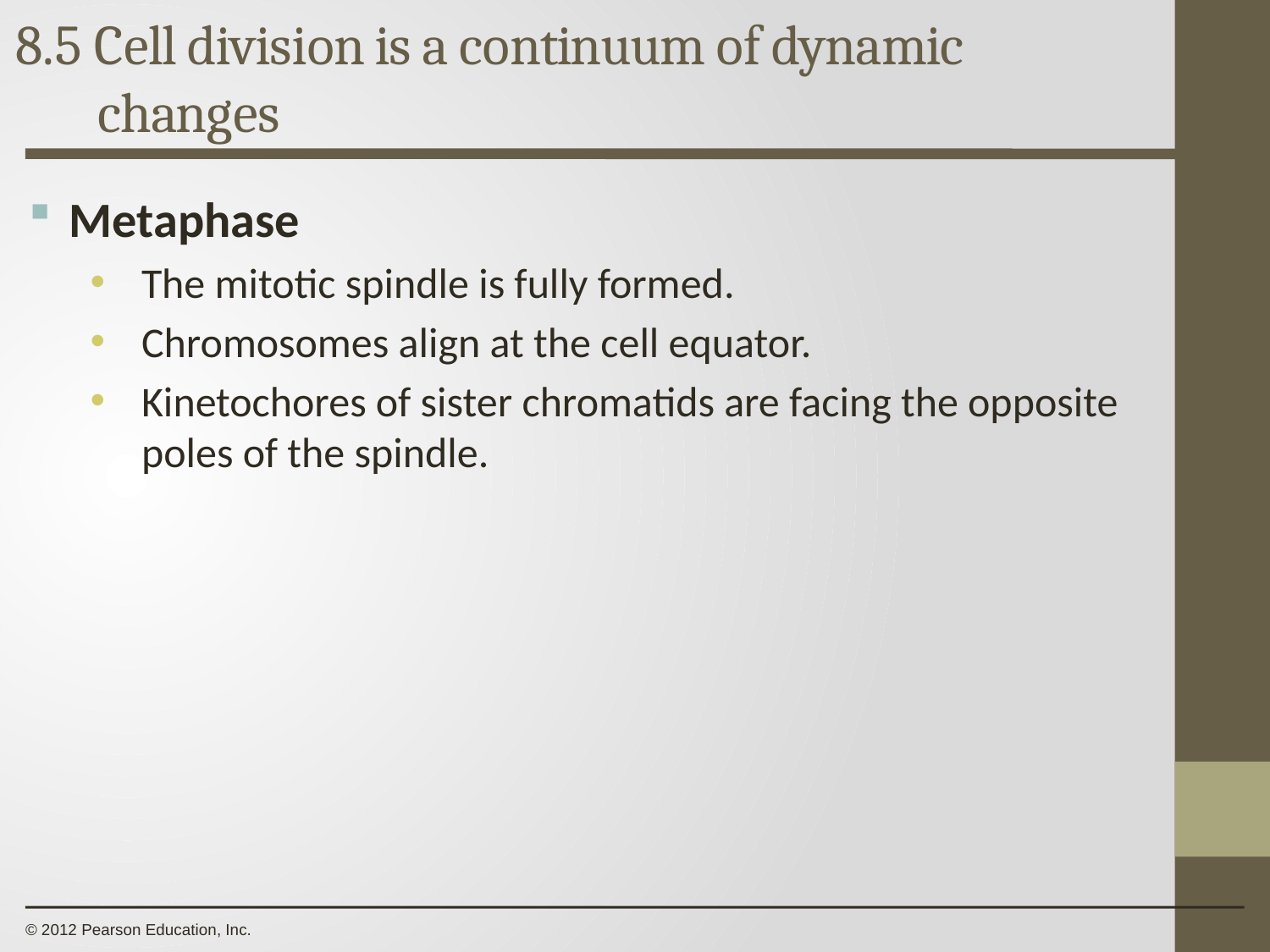

8.5 Cell division is a continuum of dynamic
changes
0

Metaphase
The mitotic spindle is fully formed.
Chromosomes align at the cell equator.
Kinetochores of sister chromatids are facing the opposite poles of the spindle.

© 2012 Pearson Education, Inc.